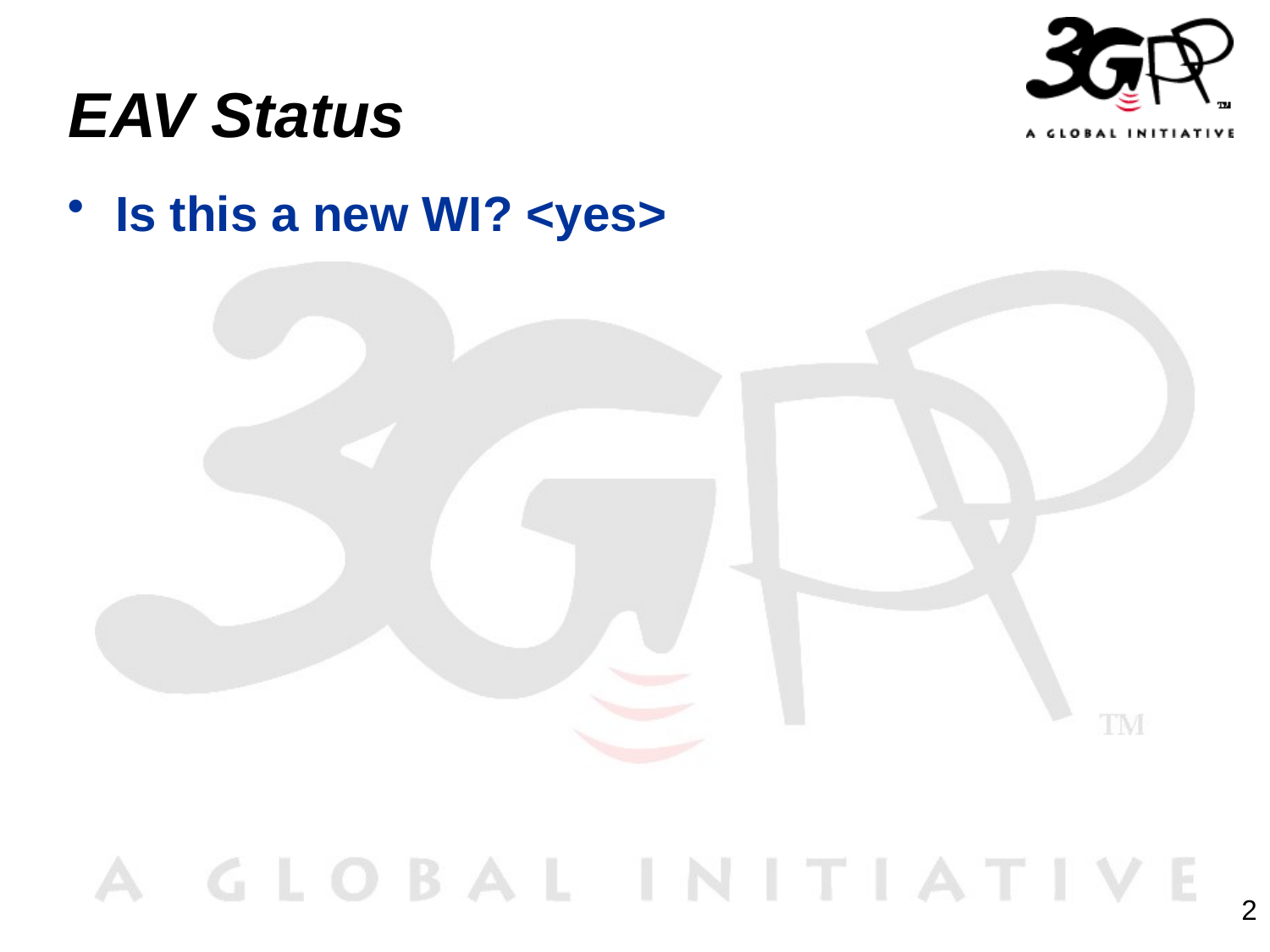

# EAV Status
Is this a new WI? <yes>

2